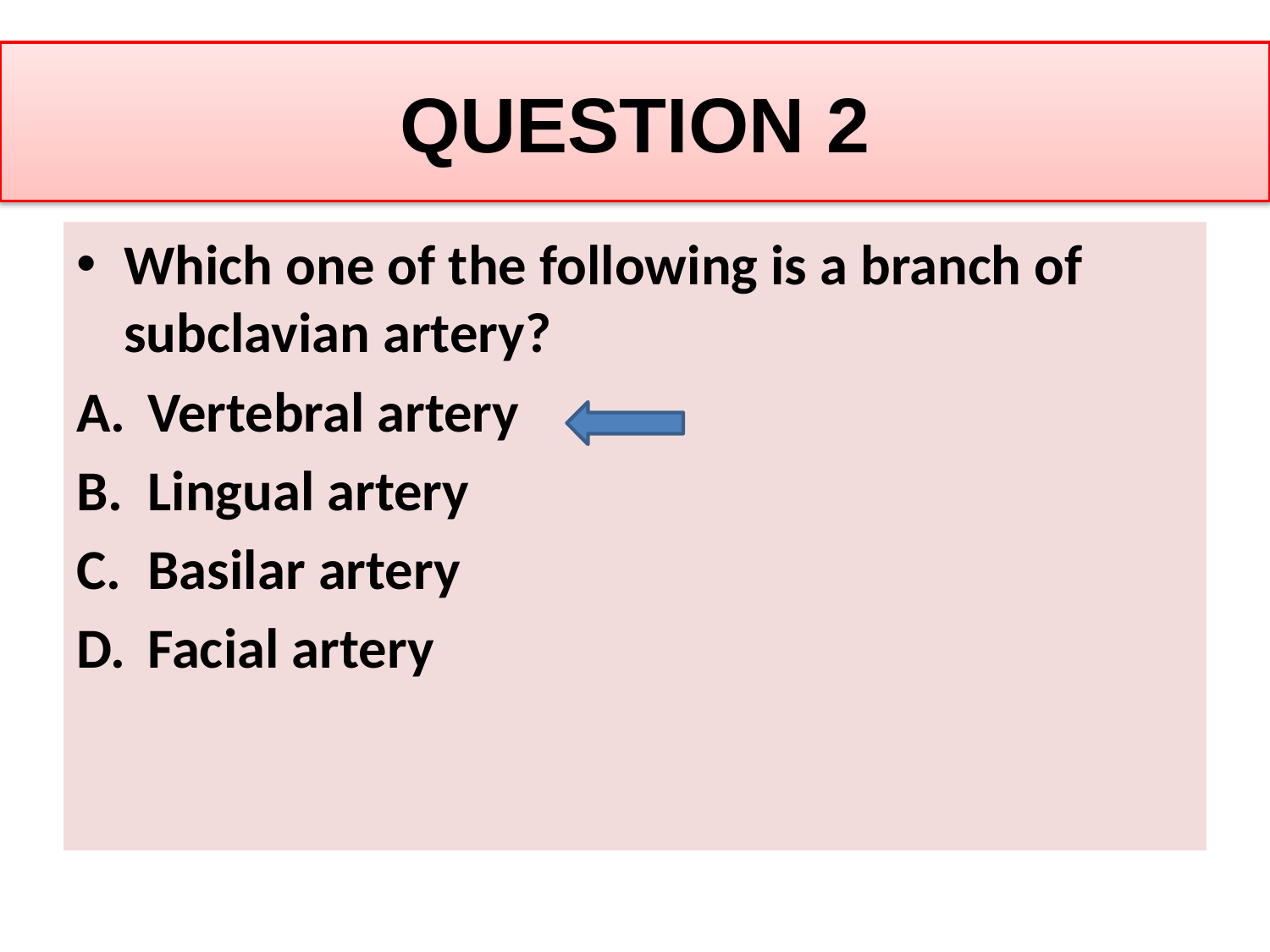

# QUESTION 2
Which one of the following is a branch of subclavian artery?
Vertebral artery
Lingual artery
Basilar artery
Facial artery